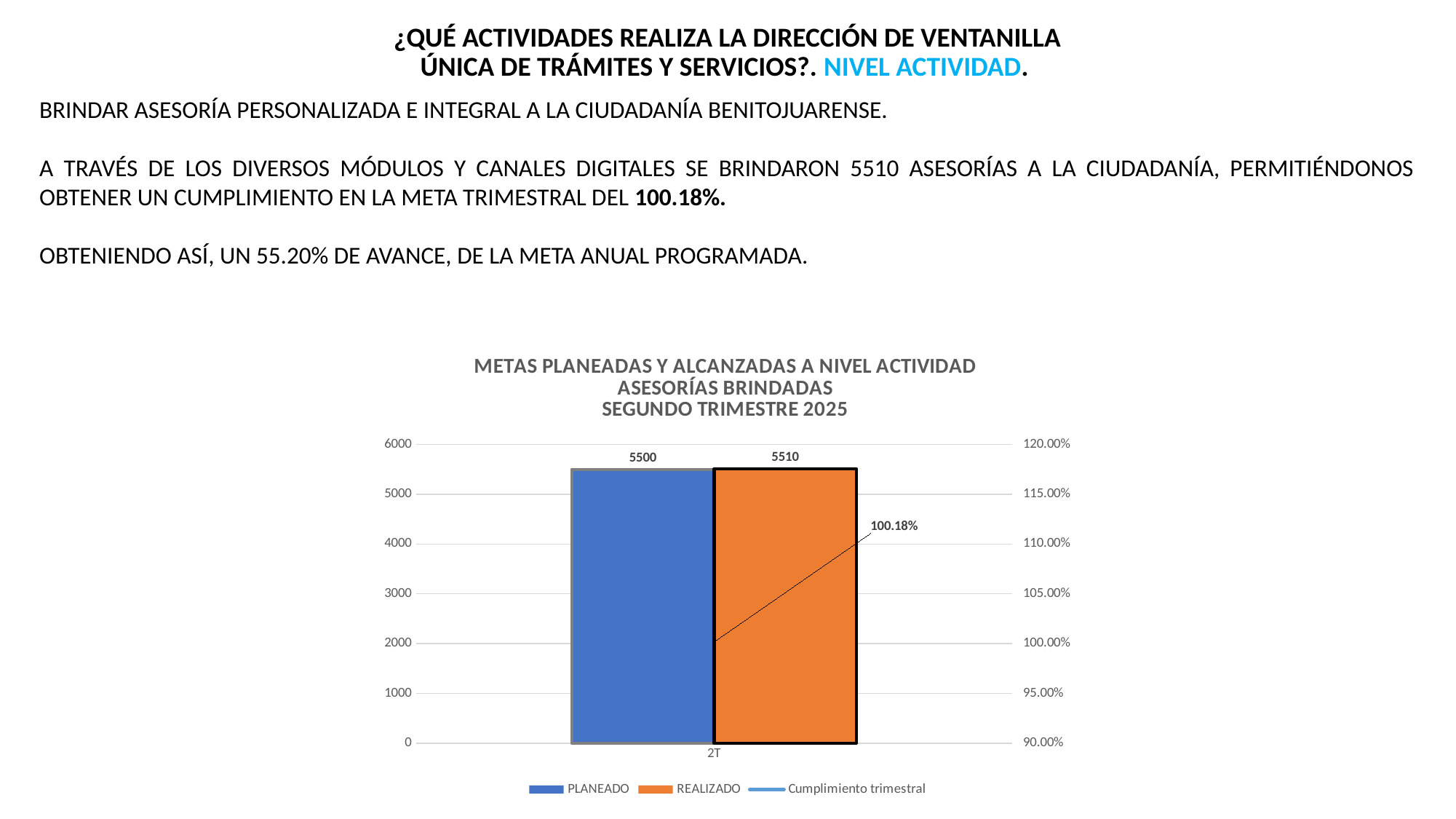

¿QUÉ ACTIVIDADES REALIZA LA DIRECCIÓN DE VENTANILLA ÚNICA DE TRÁMITES Y SERVICIOS?. NIVEL ACTIVIDAD.
BRINDAR ASESORÍA PERSONALIZADA E INTEGRAL A LA CIUDADANÍA BENITOJUARENSE.

A TRAVÉS DE LOS DIVERSOS MÓDULOS Y CANALES DIGITALES SE BRINDARON 5510 ASESORÍAS A LA CIUDADANÍA, PERMITIÉNDONOS OBTENER UN CUMPLIMIENTO EN LA META TRIMESTRAL DEL 100.18%.

OBTENIENDO ASÍ, UN 55.20% DE AVANCE, DE LA META ANUAL PROGRAMADA.

### Chart: METAS PLANEADAS Y ALCANZADAS A NIVEL ACTIVIDAD
ASESORÍAS BRINDADAS
SEGUNDO TRIMESTRE 2025

| Category | PLANEADO | REALIZADO | Cumplimiento trimestral |
|---|---|---|---|
| 2T | 5500.0 | 5510.0 | 1.0018181818181817 |